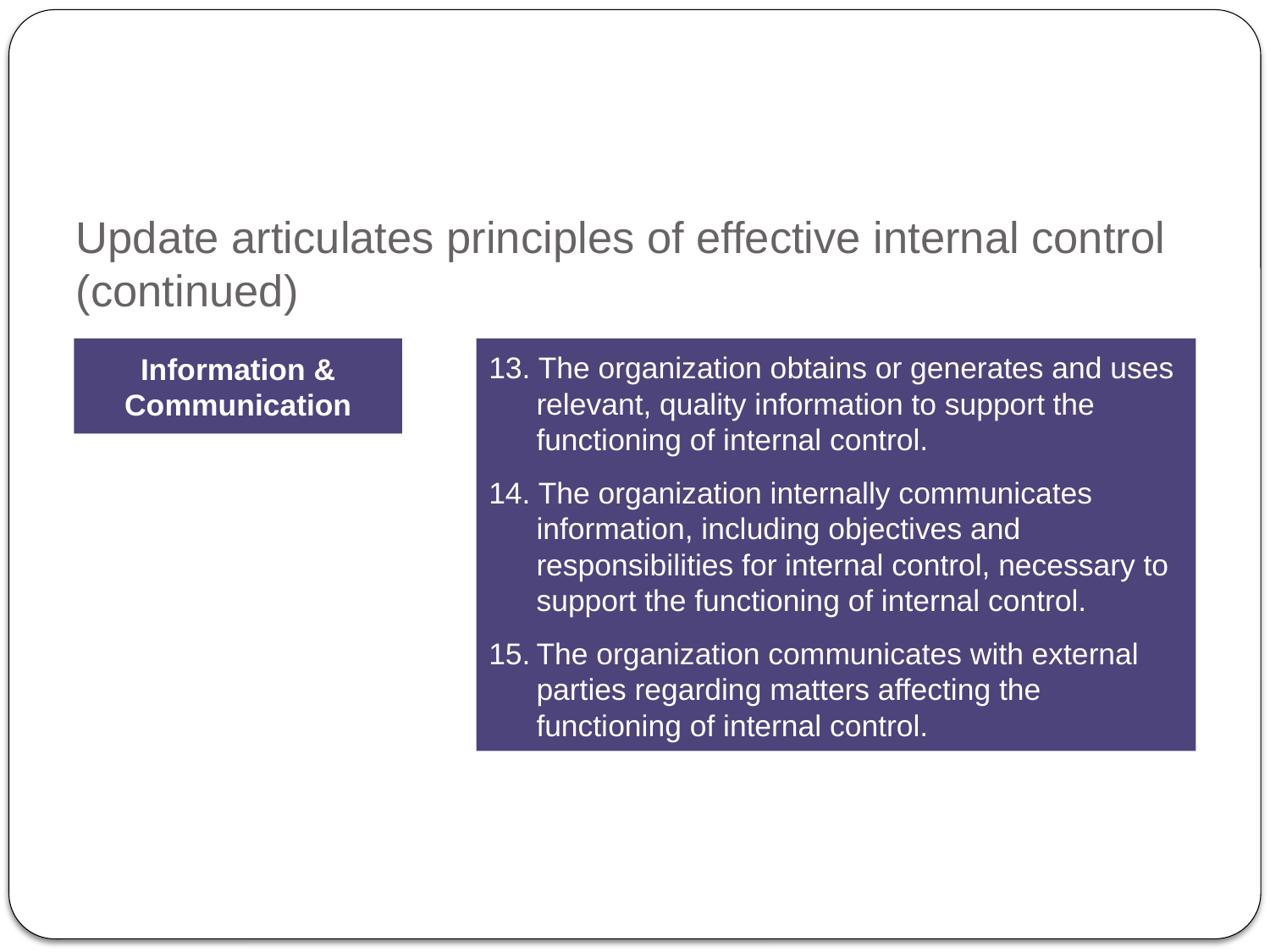

# Update articulates principles of effective internal control (continued)
Information & Communication

13. The organization obtains or generates and uses relevant, quality information to support the functioning of internal control.

14. The organization internally communicates information, including objectives and responsibilities for internal control, necessary to support the functioning of internal control.

The organization communicates with external parties regarding matters affecting the functioning of internal control.